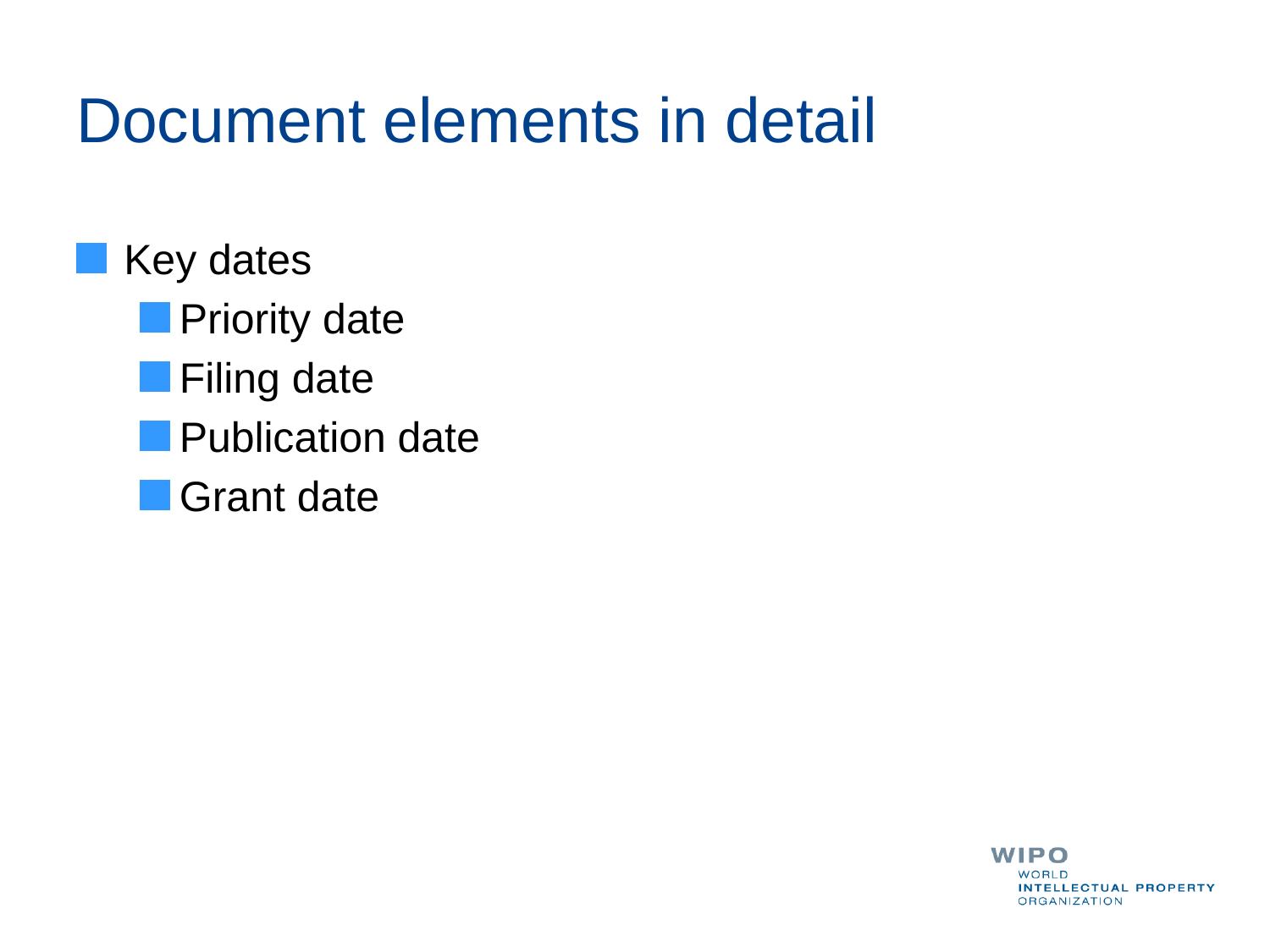

Document elements in detail
Key dates
Priority date
Filing date
Publication date
Grant date